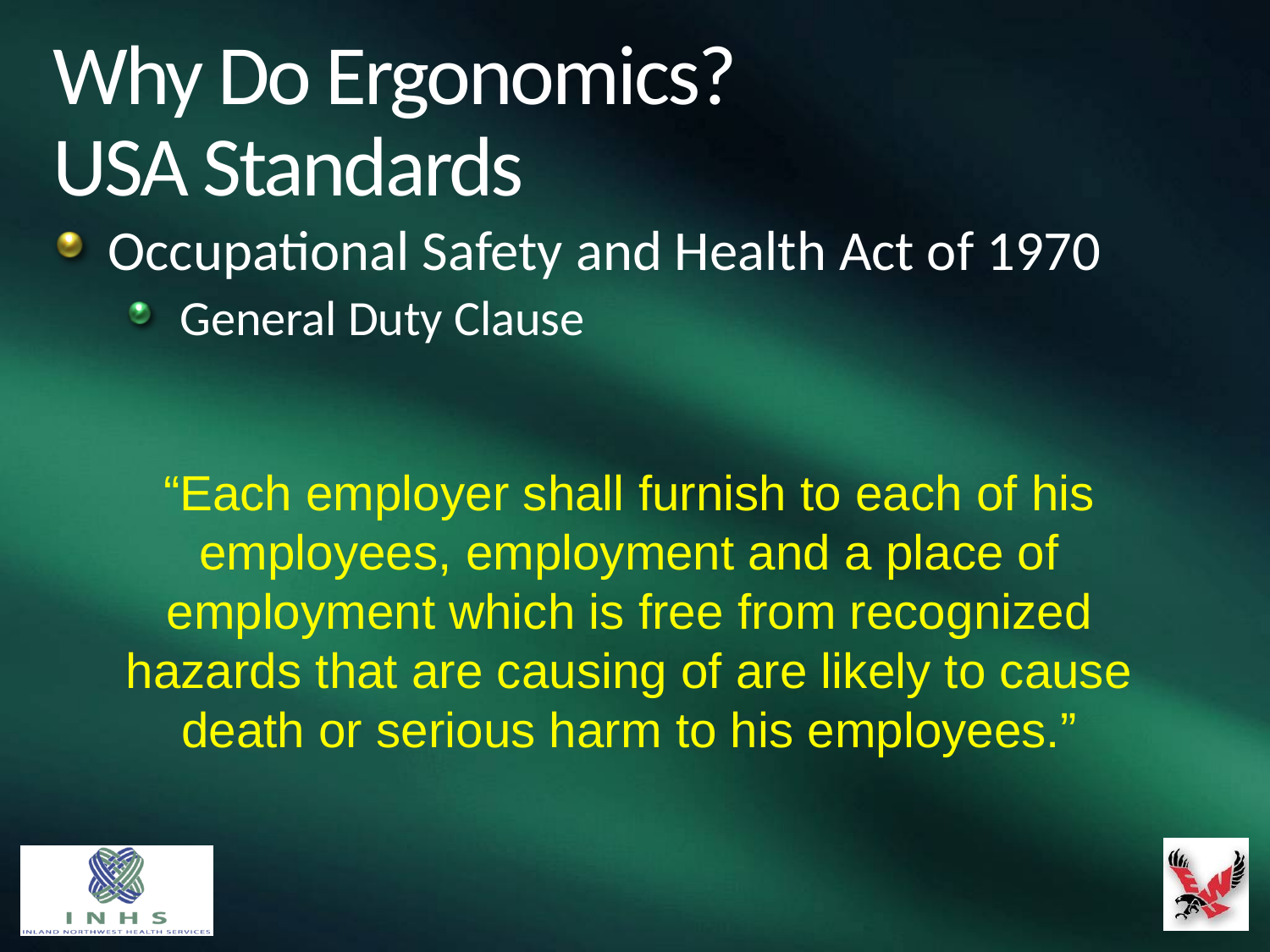

# Why Do Ergonomics? USA Standards
Occupational Safety and Health Act of 1970
General Duty Clause
“Each employer shall furnish to each of his employees, employment and a place of employment which is free from recognized hazards that are causing of are likely to cause death or serious harm to his employees.”